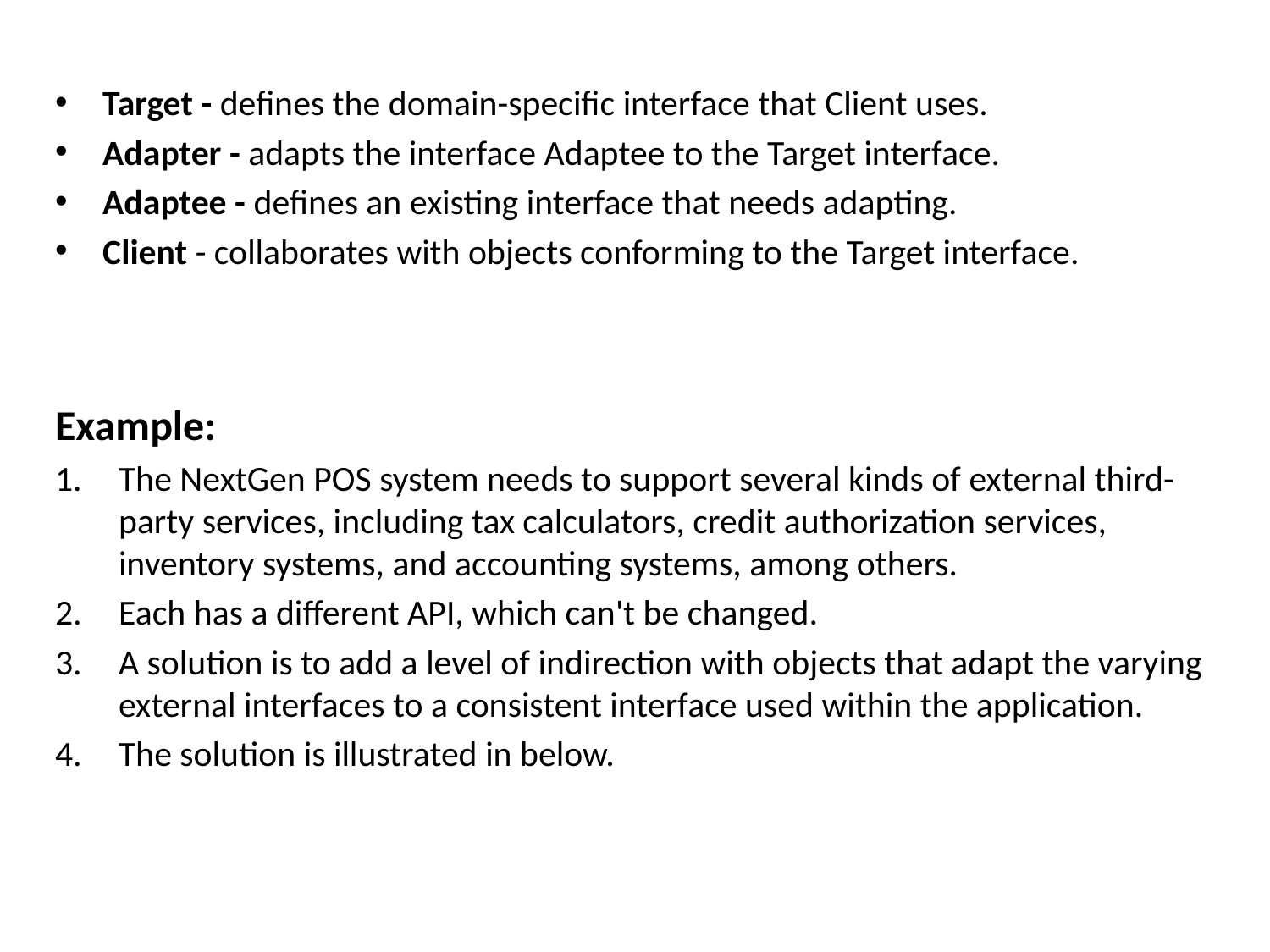

Target - defines the domain-specific interface that Client uses.
Adapter - adapts the interface Adaptee to the Target interface.
Adaptee - defines an existing interface that needs adapting.
Client - collaborates with objects conforming to the Target interface.

Example:
The NextGen POS system needs to support several kinds of external third-party services, including tax calculators, credit authorization services, inventory systems, and accounting systems, among others.
Each has a different API, which can't be changed.
A solution is to add a level of indirection with objects that adapt the varying external interfaces to a consistent interface used within the application.
The solution is illustrated in below.